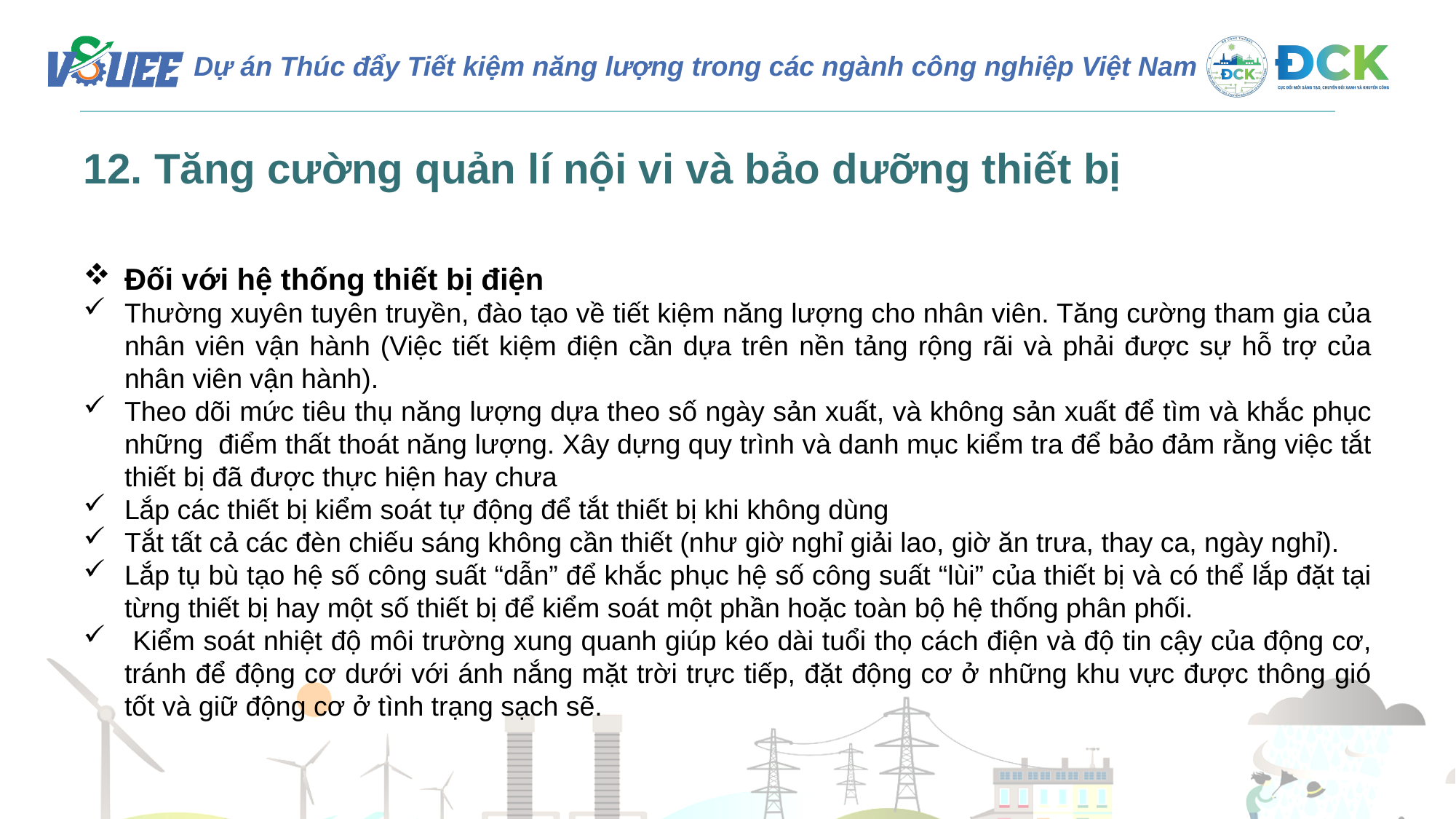

12. Tăng cường quản lí nội vi và bảo dưỡng thiết bị
Đối với hệ thống thiết bị điện
Thường xuyên tuyên truyền, đào tạo về tiết kiệm năng lượng cho nhân viên. Tăng cường tham gia của nhân viên vận hành (Việc tiết kiệm điện cần dựa trên nền tảng rộng rãi và phải được sự hỗ trợ của nhân viên vận hành).
Theo dõi mức tiêu thụ năng lượng dựa theo số ngày sản xuất, và không sản xuất để tìm và khắc phục những  điểm thất thoát năng lượng. Xây dựng quy trình và danh mục kiểm tra để bảo đảm rằng việc tắt thiết bị đã được thực hiện hay chưa
Lắp các thiết bị kiểm soát tự động để tắt thiết bị khi không dùng
Tắt tất cả các đèn chiếu sáng không cần thiết (như giờ nghỉ giải lao, giờ ăn trưa, thay ca, ngày nghỉ).
Lắp tụ bù tạo hệ số công suất “dẫn” để khắc phục hệ số công suất “lùi” của thiết bị và có thể lắp đặt tại từng thiết bị hay một số thiết bị để kiểm soát một phần hoặc toàn bộ hệ thống phân phối.
 Kiểm soát nhiệt độ môi trường xung quanh giúp kéo dài tuổi thọ cách điện và độ tin cậy của động cơ, tránh để động cơ dưới với ánh nắng mặt trời trực tiếp, đặt động cơ ở những khu vực được thông gió tốt và giữ động cơ ở tình trạng sạch sẽ.